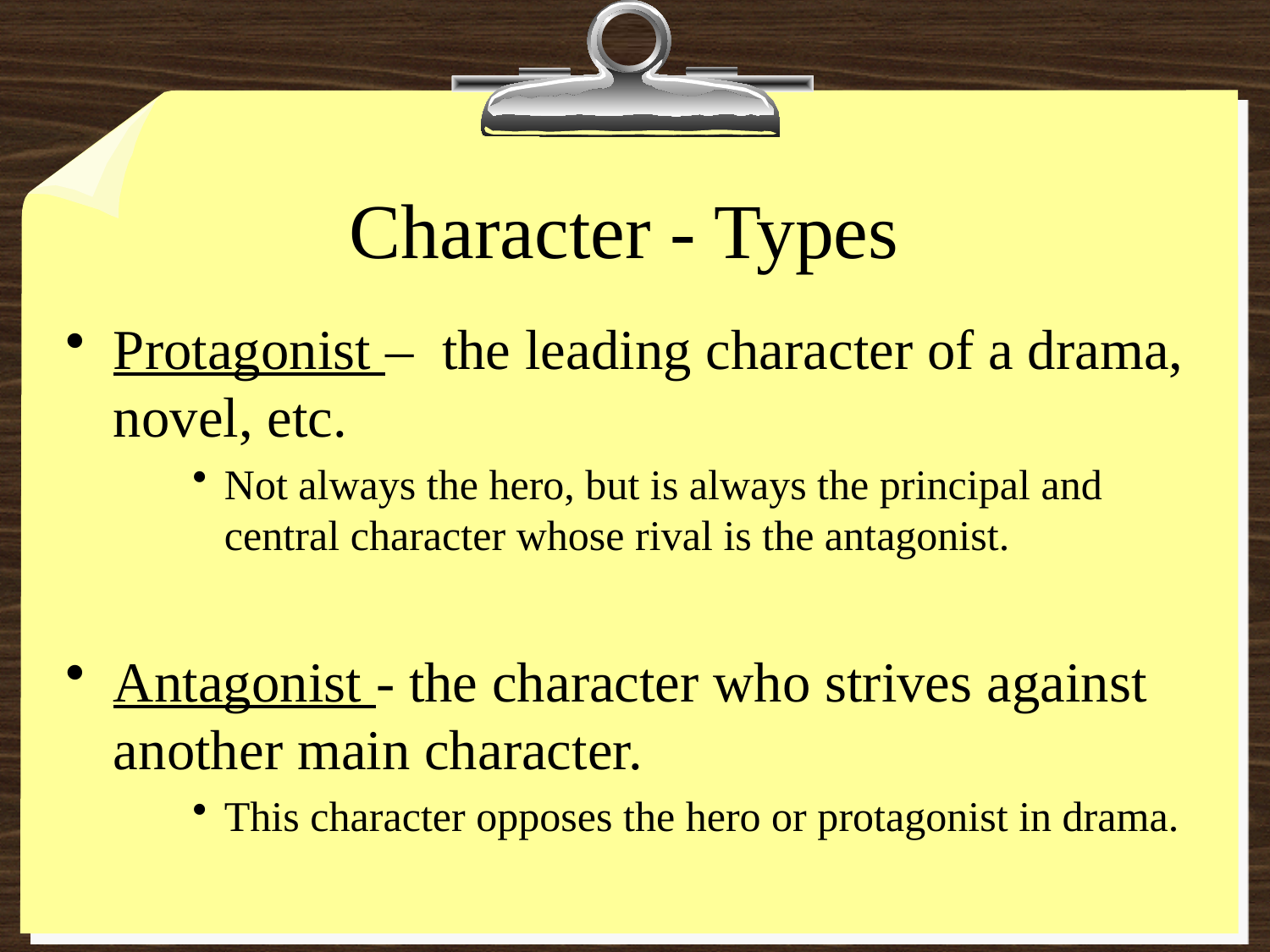

# Character - Types
Protagonist –  the leading character of a drama, novel, etc.
Not always the hero, but is always the principal and central character whose rival is the antagonist.

Antagonist - the character who strives against another main character.
This character opposes the hero or protagonist in drama.